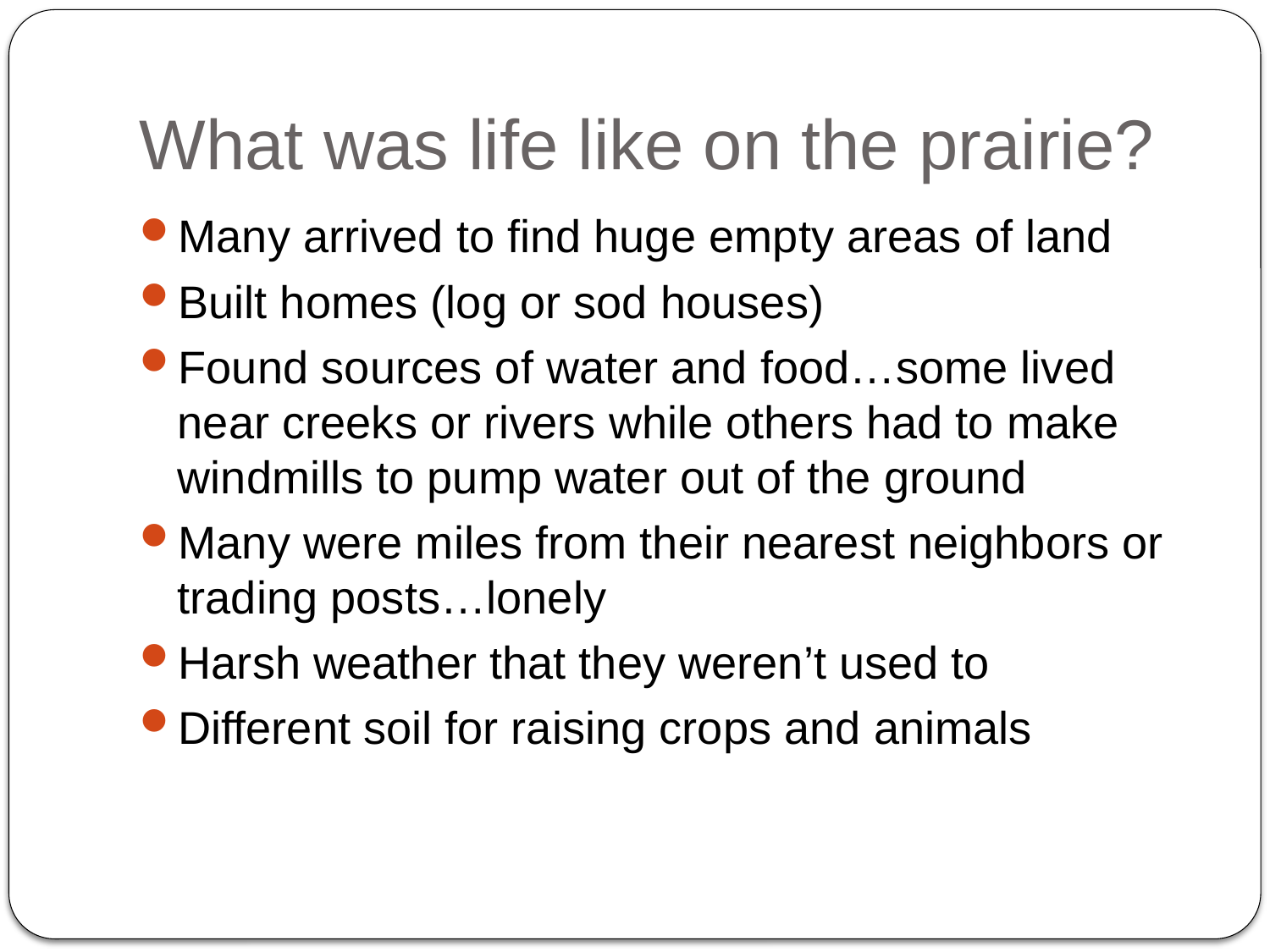

# What was life like on the prairie?
Many arrived to find huge empty areas of land
Built homes (log or sod houses)
Found sources of water and food…some lived near creeks or rivers while others had to make windmills to pump water out of the ground
Many were miles from their nearest neighbors or trading posts…lonely
Harsh weather that they weren’t used to
Different soil for raising crops and animals